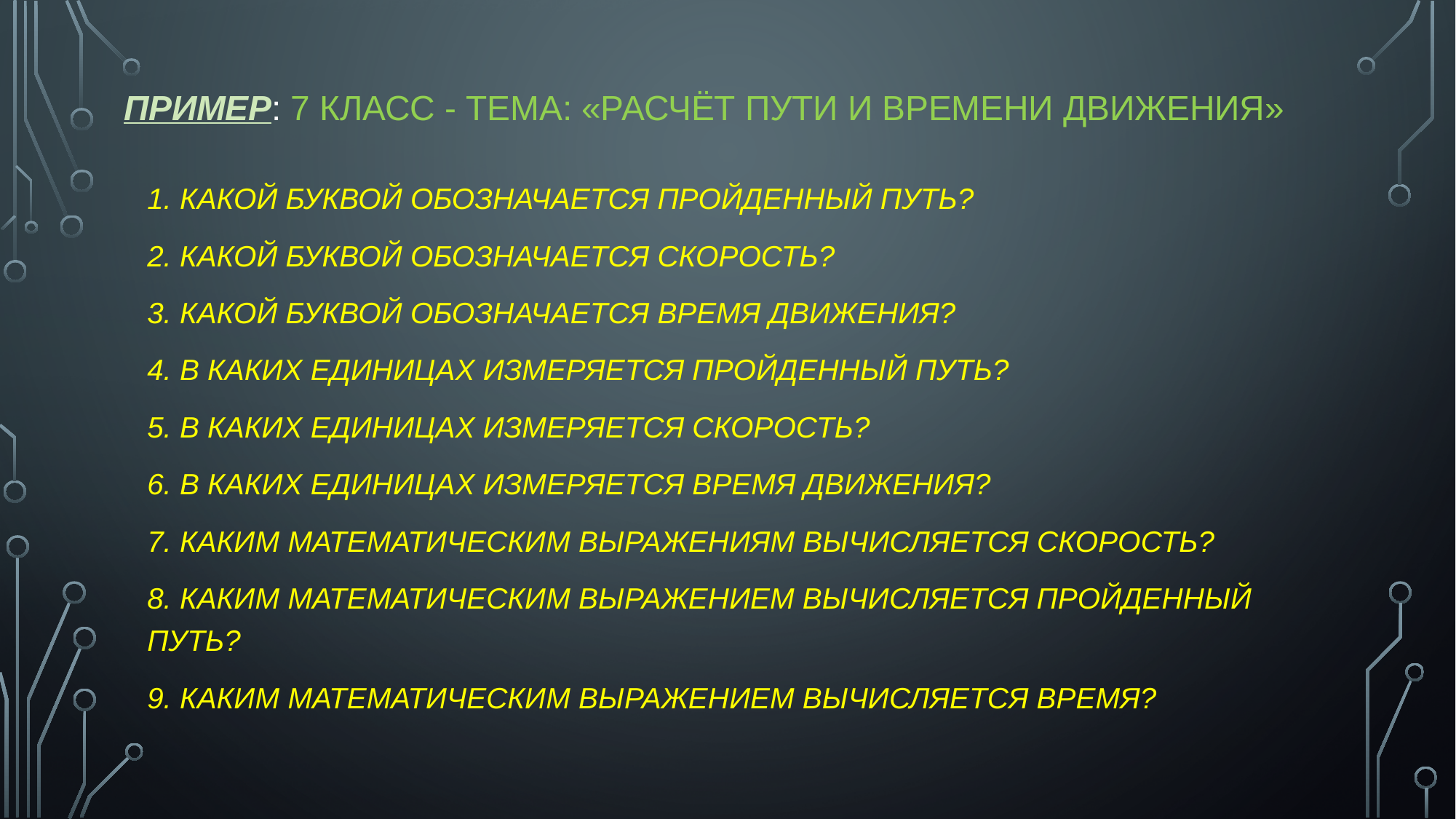

# Пример: 7 класс - тема: «Расчёт пути и времени движения»
1. Какой буквой обозначается пройденный путь?
2. Какой буквой обозначается скорость?
3. Какой буквой обозначается время движения?
4. В каких единицах измеряется пройденный путь?
5. В каких единицах измеряется скорость?
6. В каких единицах измеряется время движения?
7. Каким математическим выражениям вычисляется скорость?
8. Каким математическим выражением вычисляется пройденный путь?
9. Каким математическим выражением вычисляется время?